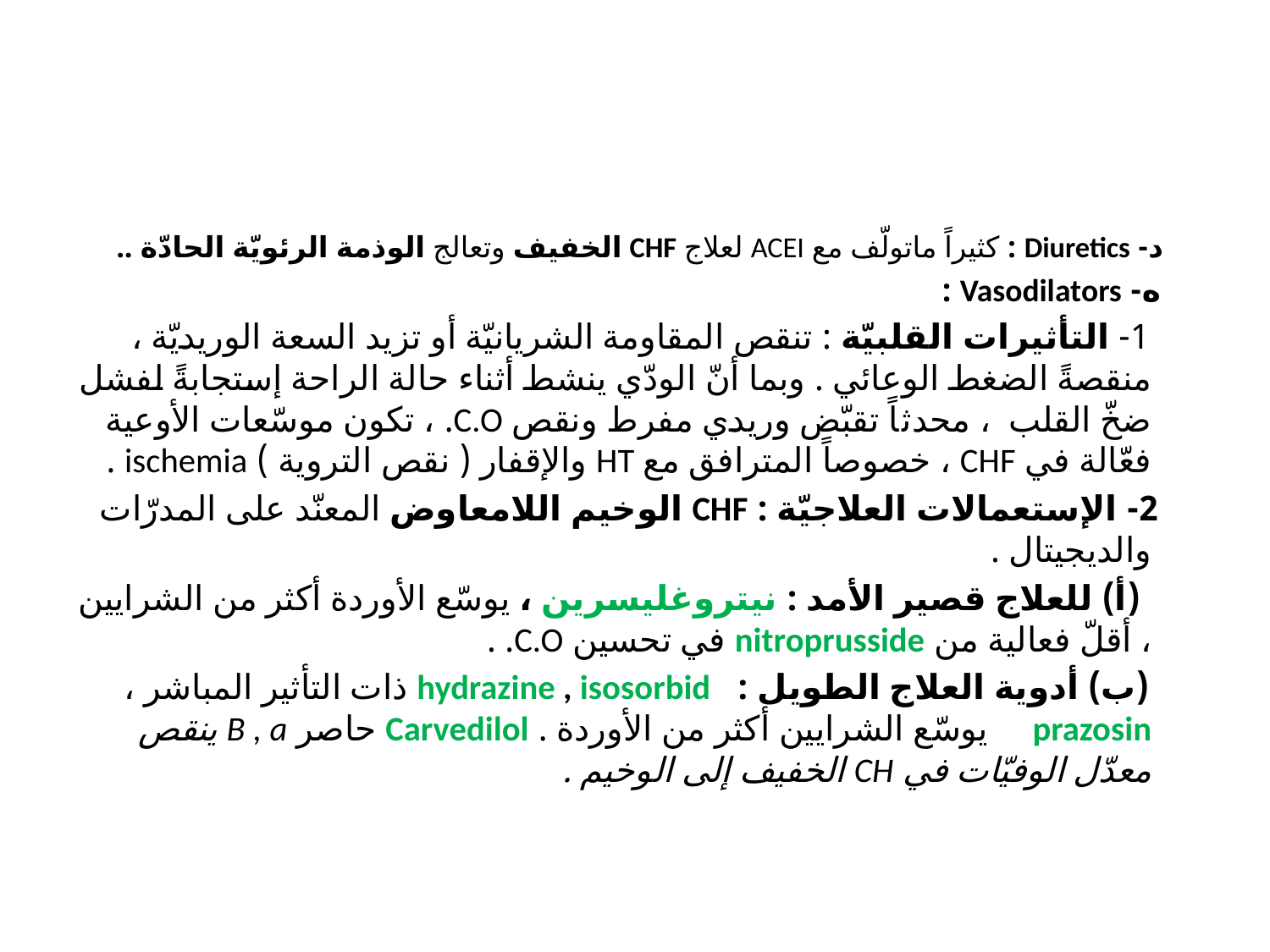

#
    د- Diuretics : كثيراً ماتولّف مع ACEI لعلاج CHF الخفيف وتعالج الوذمة الرئويّة الحادّة ..
    ه- Vasodilators :
     1- التأثيرات القلبيّة : تنقص المقاومة الشريانيّة أو تزيد السعة الوريديّة ، منقصةً الضغط الوعائي . وبما أنّ الودّي ينشط أثناء حالة الراحة إستجابةً لفشل ضخّ القلب  ، محدثاً تقبّض وريدي مفرط ونقص C.O. ، تكون موسّعات الأوعية فعّالة في CHF ، خصوصاً المترافق مع HT والإقفار ( نقص التروية ) ischemia .
    2- الإستعمالات العلاجيّة : CHF الوخيم اللامعاوض المعنّد على المدرّات والديجيتال .
      (أ) للعلاج قصير الأمد : نيتروغليسرين ، يوسّع الأوردة أكثر من الشرايين ، أقلّ فعالية من nitroprusside في تحسين C.O. .
     (ب) أدوية العلاج الطويل :   hydrazine , isosorbid ذات التأثير المباشر ، prazosin     يوسّع الشرايين أكثر من الأوردة . Carvedilol حاصر B , a ينقص معدّل الوفيّات في CH الخفيف إلى الوخيم .